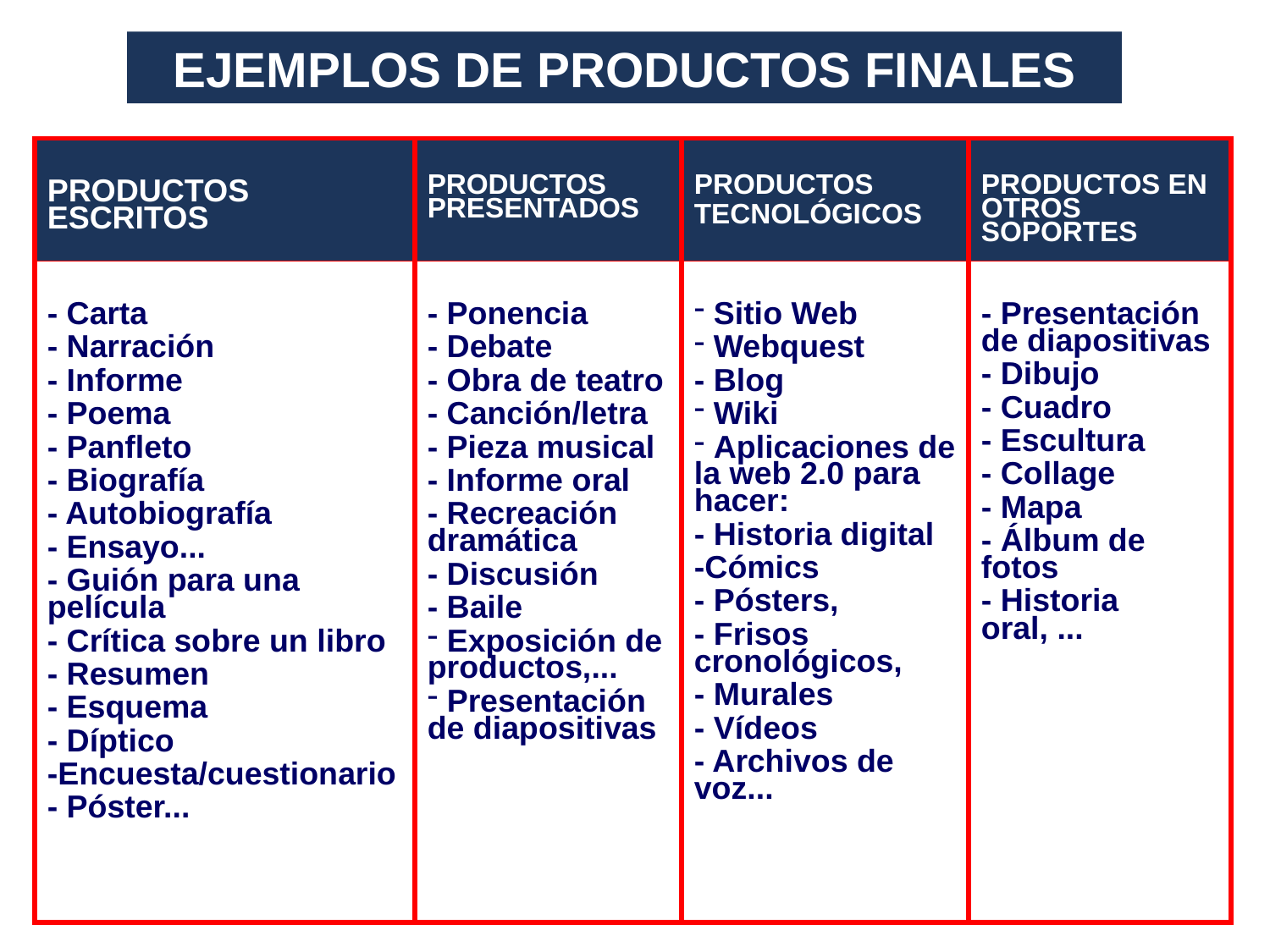

EJEMPLOS DE PRODUCTOS FINALES
| PRODUCTOS ESCRITOS | PRODUCTOS PRESENTADOS | PRODUCTOS TECNOLÓGICOS | PRODUCTOS EN OTROS SOPORTES |
| --- | --- | --- | --- |
| - Carta - Narración - Informe - Poema - Panfleto - Biografía - Autobiografía - Ensayo... - Guión para una película - Crítica sobre un libro - Resumen - Esquema - Díptico -Encuesta/cuestionario - Póster... | - Ponencia - Debate - Obra de teatro - Canción/letra - Pieza musical - Informe oral - Recreación dramática - Discusión - Baile Exposición de productos,... Presentación de diapositivas | Sitio Web Webquest - Blog Wiki Aplicaciones de la web 2.0 para hacer: - Historia digital -Cómics - Pósters, - Frisos cronológicos, - Murales - Vídeos - Archivos de voz... | - Presentación de diapositivas - Dibujo - Cuadro - Escultura - Collage - Mapa - Álbum de fotos - Historia oral, ... |